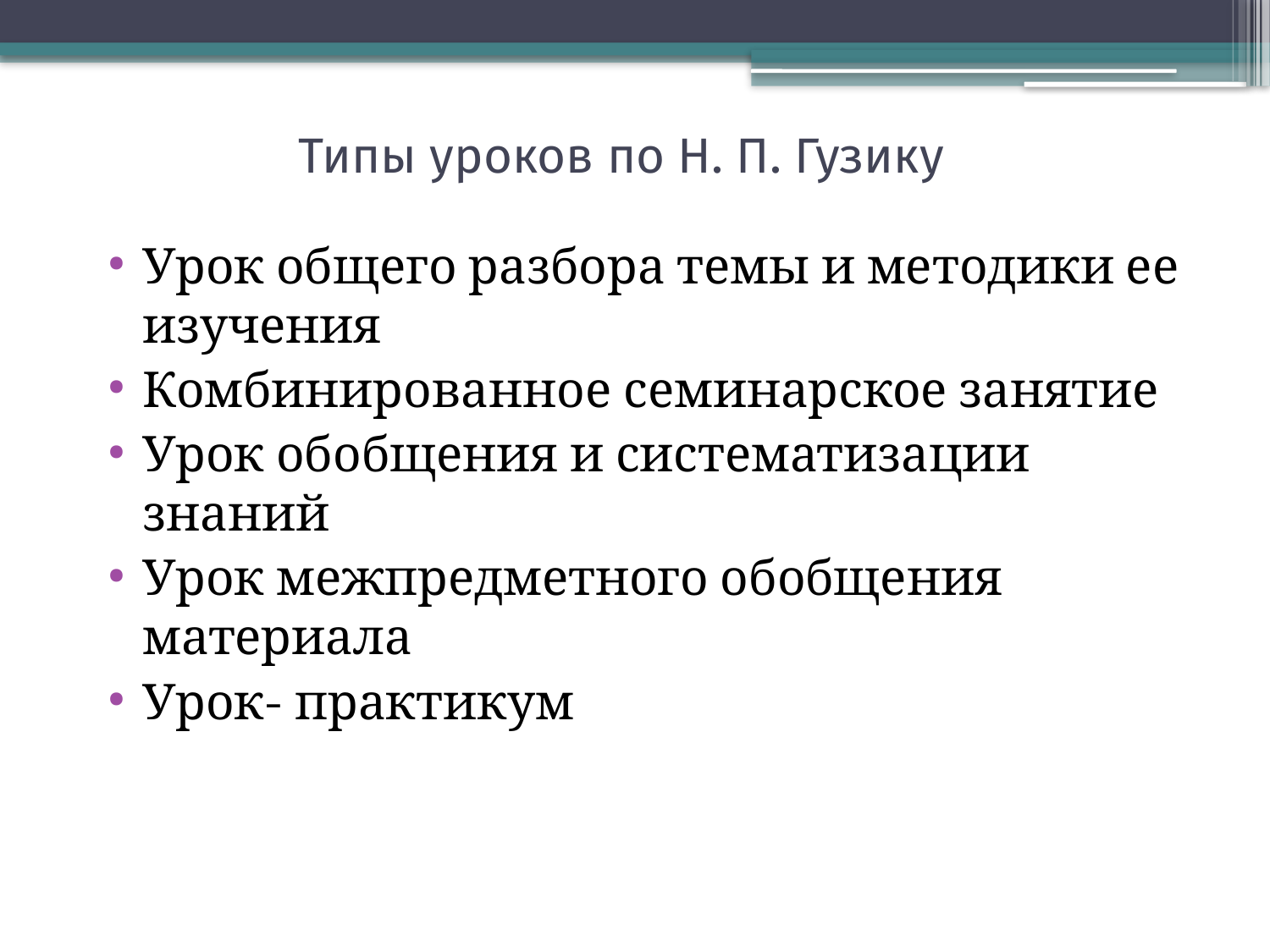

# Типы уроков по Н. П. Гузику
Урок общего разбора темы и методики ее изучения
Комбинированное семинарское занятие
Урок обобщения и систематизации знаний
Урок межпредметного обобщения материала
Урок- практикум